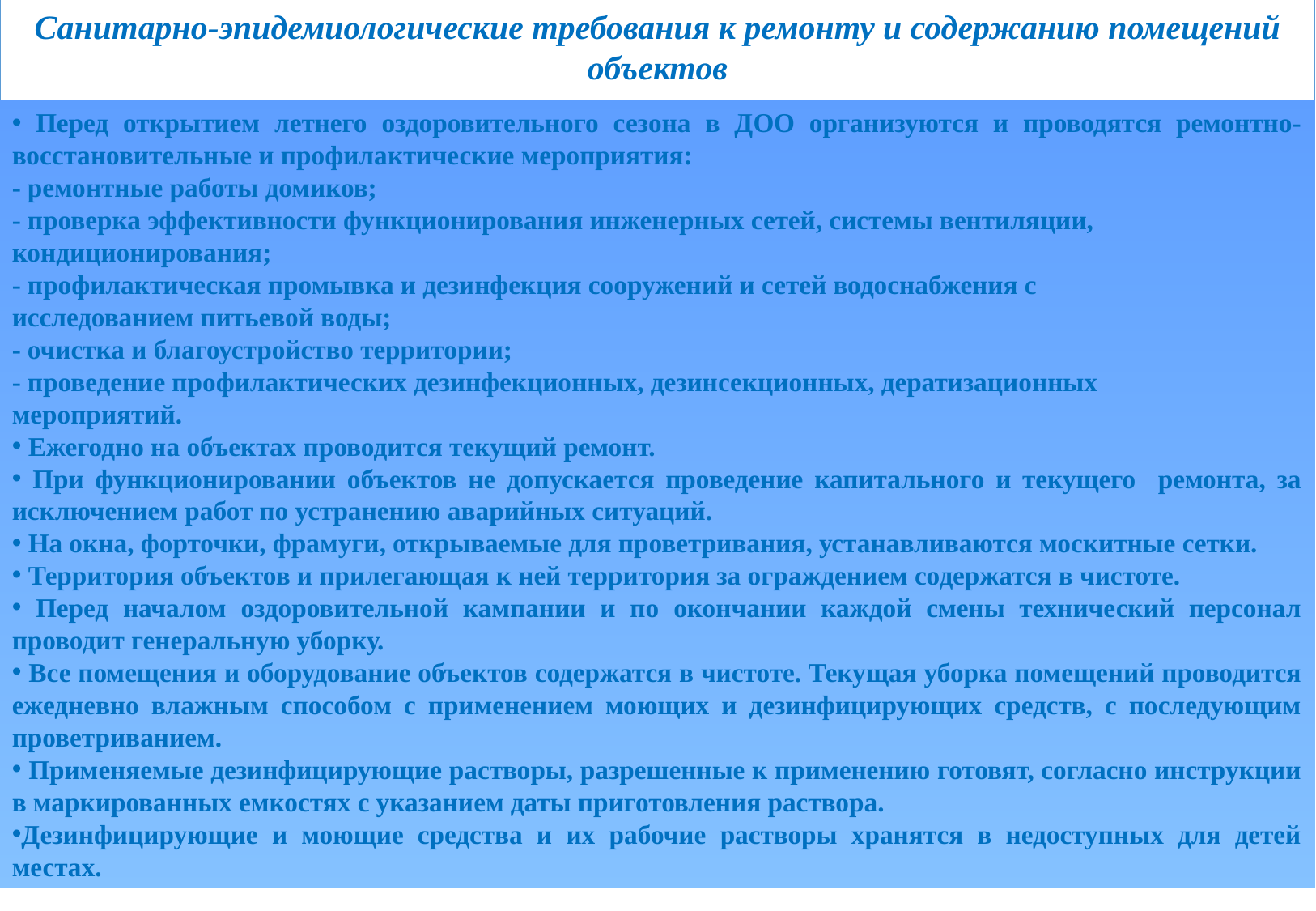

Санитарно-эпидемиологические требования к ремонту и содержанию помещений объектов
 Перед открытием летнего оздоровительного сезона в ДОО организуются и проводятся ремонтно-восстановительные и профилактические мероприятия:
- ремонтные работы домиков;
- проверка эффективности функционирования инженерных сетей, системы вентиляции,
кондиционирования;
- профилактическая промывка и дезинфекция сооружений и сетей водоснабжения с
исследованием питьевой воды;
- очистка и благоустройство территории;
- проведение профилактических дезинфекционных, дезинсекционных, дератизационных
мероприятий.
 Ежегодно на объектах проводится текущий ремонт.
 При функционировании объектов не допускается проведение капитального и текущего  ремонта, за исключением работ по устранению аварийных ситуаций.
 На окна, форточки, фрамуги, открываемые для проветривания, устанавливаются москитные сетки.
 Территория объектов и прилегающая к ней территория за ограждением содержатся в чистоте.
 Перед началом оздоровительной кампании и по окончании каждой смены технический персонал проводит генеральную уборку.
 Все помещения и оборудование объектов содержатся в чистоте. Текущая уборка помещений проводится ежедневно влажным способом с применением моющих и дезинфицирующих средств, с последующим проветриванием.
 Применяемые дезинфицирующие растворы, разрешенные к применению готовят, согласно инструкции в маркированных емкостях с указанием даты приготовления раствора.
Дезинфицирующие и моющие средства и их рабочие растворы хранятся в недоступных для детей местах.
5